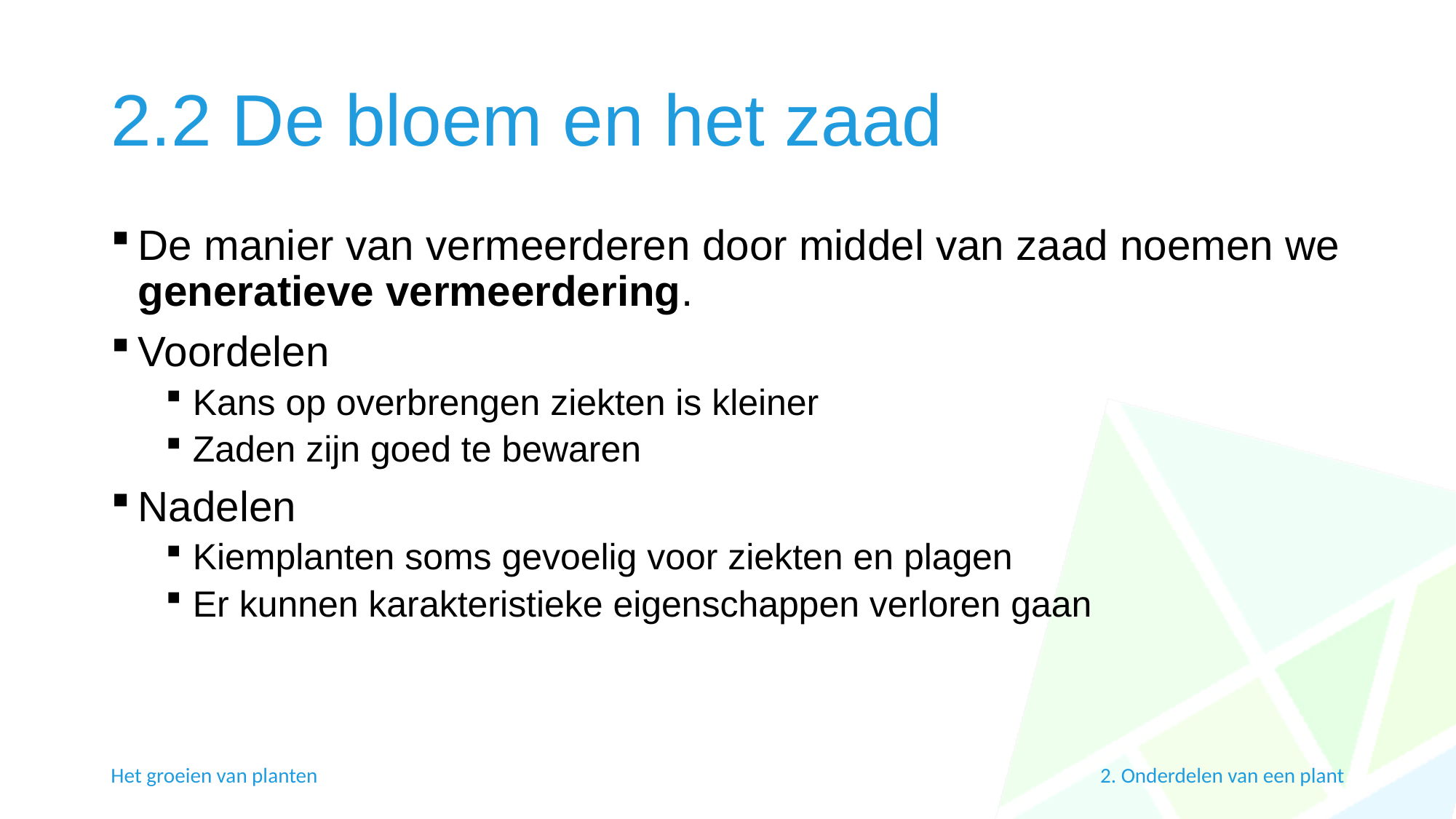

# 2.2 De bloem en het zaad
De manier van vermeerderen door middel van zaad noemen we generatieve vermeerdering.
Voordelen
Kans op overbrengen ziekten is kleiner
Zaden zijn goed te bewaren
Nadelen
Kiemplanten soms gevoelig voor ziekten en plagen
Er kunnen karakteristieke eigenschappen verloren gaan
Het groeien van planten
2. Onderdelen van een plant